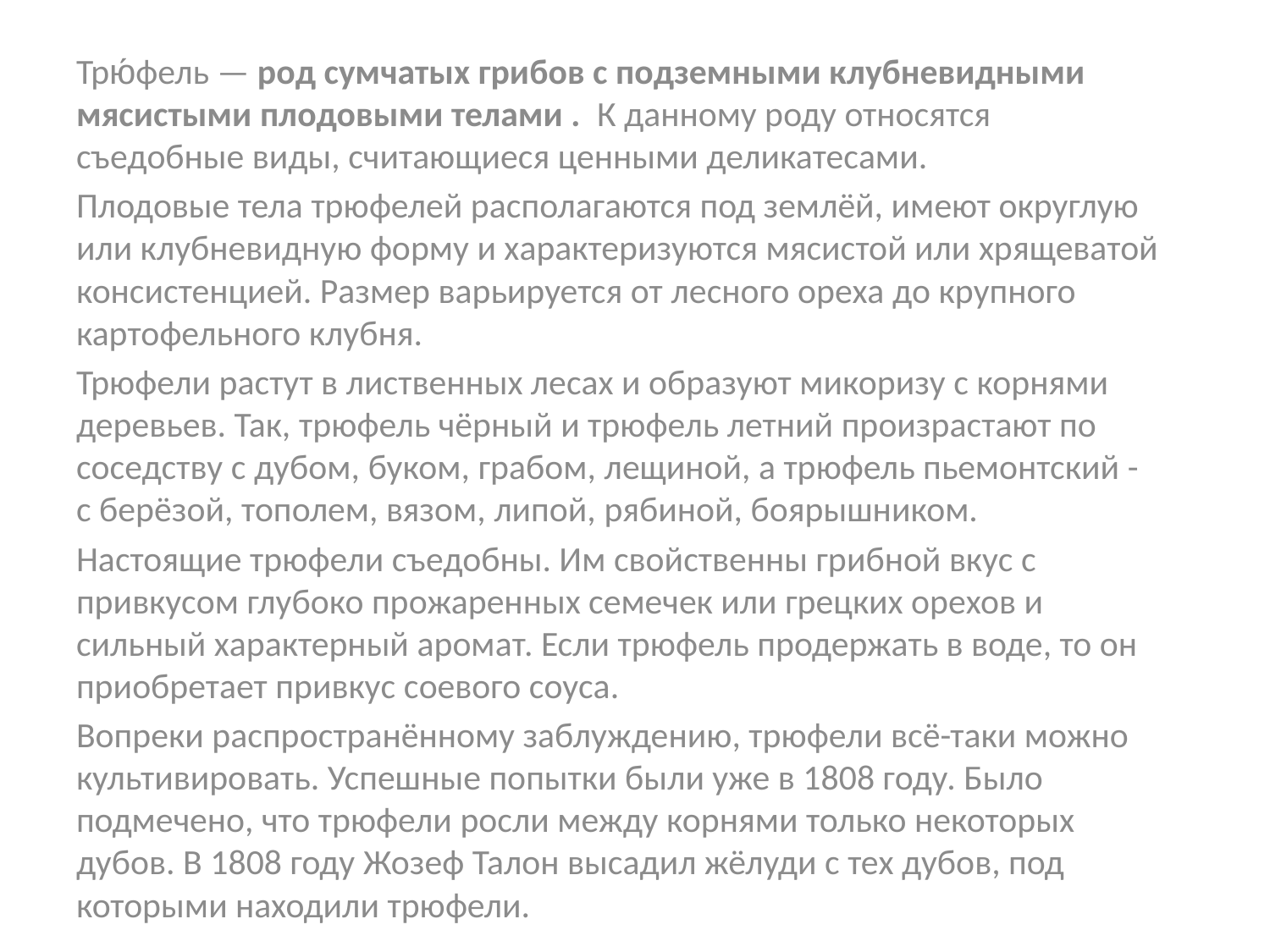

Трю́фель — род сумчатых грибов с подземными клубневидными мясистыми плодовыми телами .  К данному роду относятся съедобные виды, считающиеся ценными деликатесами.
Плодовые тела трюфелей располагаются под землёй, имеют округлую или клубневидную форму и характеризуются мясистой или хрящеватой консистенцией. Размер варьируется от лесного ореха до крупного картофельного клубня.
Трюфели растут в лиственных лесах и образуют микоризу с корнями деревьев. Так, трюфель чёрный и трюфель летний произрастают по соседству с дубом, буком, грабом, лещиной, а трюфель пьемонтский -с берёзой, тополем, вязом, липой, рябиной, боярышником.
Настоящие трюфели съедобны. Им свойственны грибной вкус с привкусом глубоко прожаренных семечек или грецких орехов и сильный характерный аромат. Если трюфель продержать в воде, то он приобретает привкус соевого соуса.
Вопреки распространённому заблуждению, трюфели всё-таки можно культивировать. Успешные попытки были уже в 1808 году. Было подмечено, что трюфели росли между корнями только некоторых дубов. В 1808 году Жозеф Талон высадил жёлуди с тех дубов, под которыми находили трюфели.